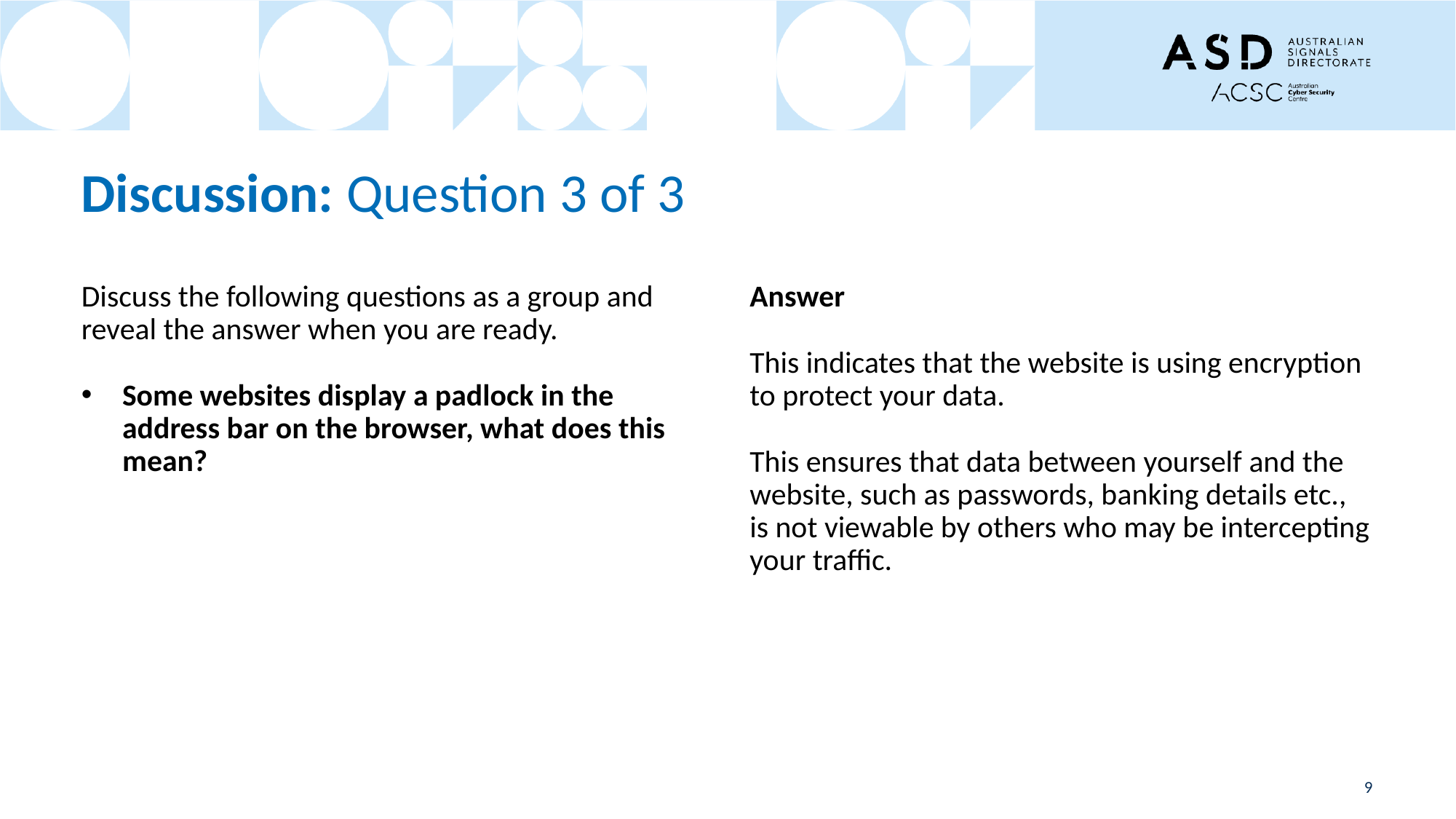

# Discussion: Question 3 of 3
Discuss the following questions as a group and reveal the answer when you are ready.
Some websites display a padlock in the address bar on the browser, what does this mean?

Answer
This indicates that the website is using encryption to protect your data.
This ensures that data between yourself and the website, such as passwords, banking details etc., is not viewable by others who may be intercepting your traffic.

9